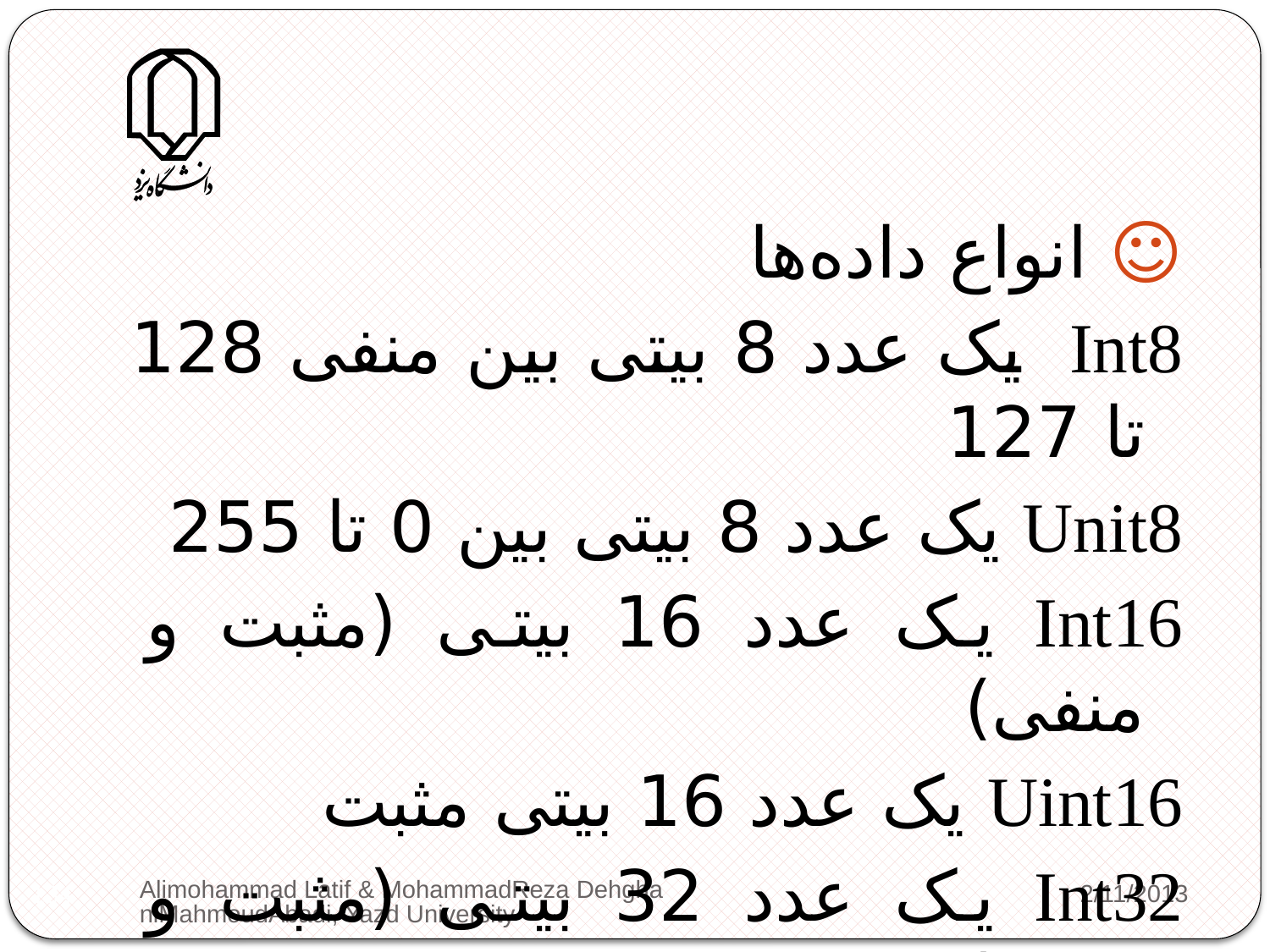

☺ انواع داده‌ها
Int8  یک عدد 8 بیتی بین منفی 128 تا 127
Unit8 یک عدد 8 بیتی بین 0 تا 255
Int16 یک عدد 16 بیتی (مثبت و منفی)
Uint16 یک عدد 16 بیتی مثبت
Int32 یک عدد 32 بیتی (مثبت و منفی)
Uint32 یک عددد 32 بیتی مثبت
Alimohammad Latif & MohammadReza DehghaniMahmoudAbadi, Yazd University
2/11/2013
134